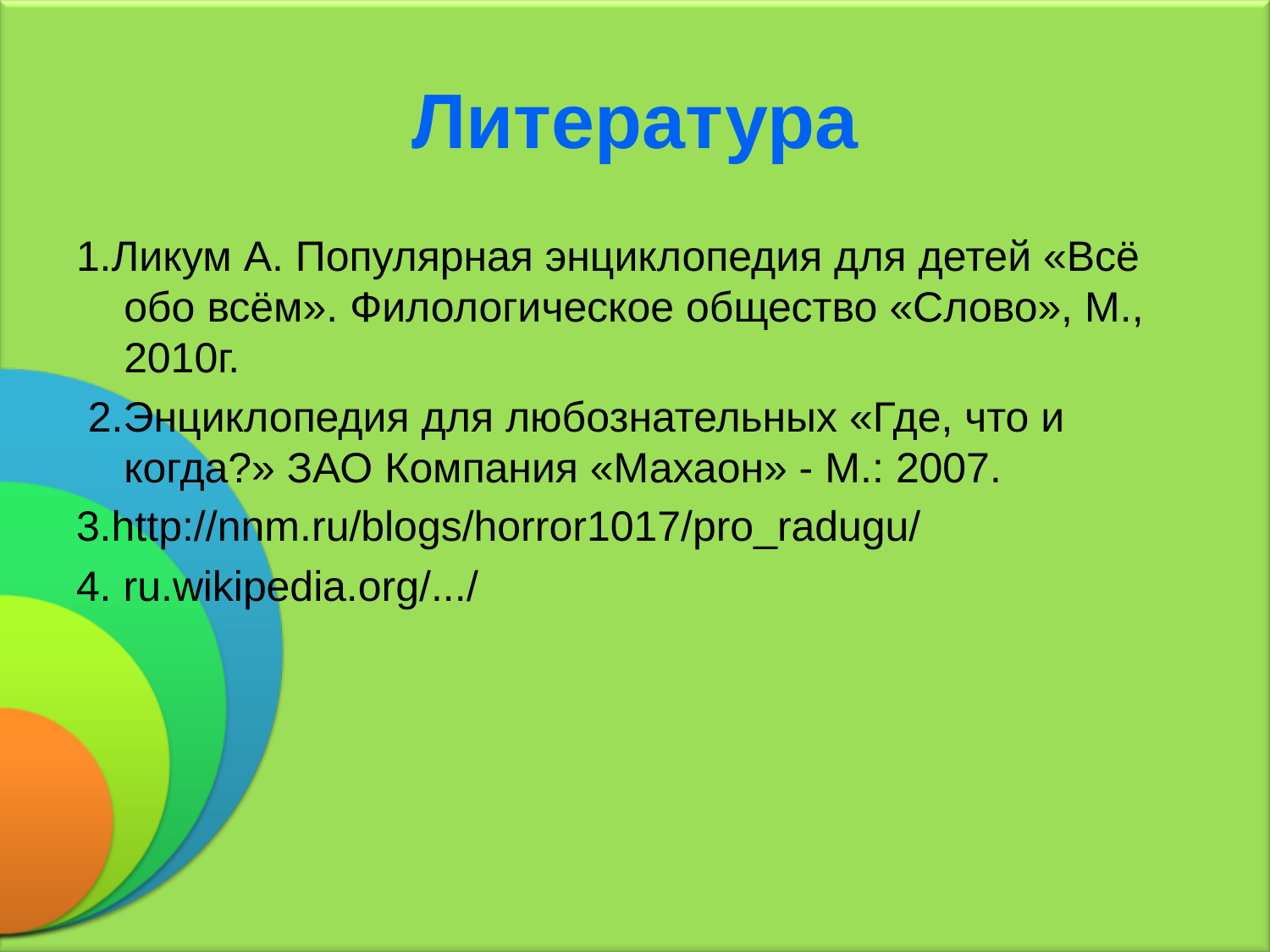

# Литература
1.Ликум А. Популярная энциклопедия для детей «Всё обо всём». Филологическое общество «Слово», М., 2010г.
 2.Энциклопедия для любознательных «Где, что и когда?» ЗАО Компания «Махаон» - М.: 2007.
3.http://nnm.ru/blogs/horror1017/pro_radugu/
4. ru.wikipedia.org/.../